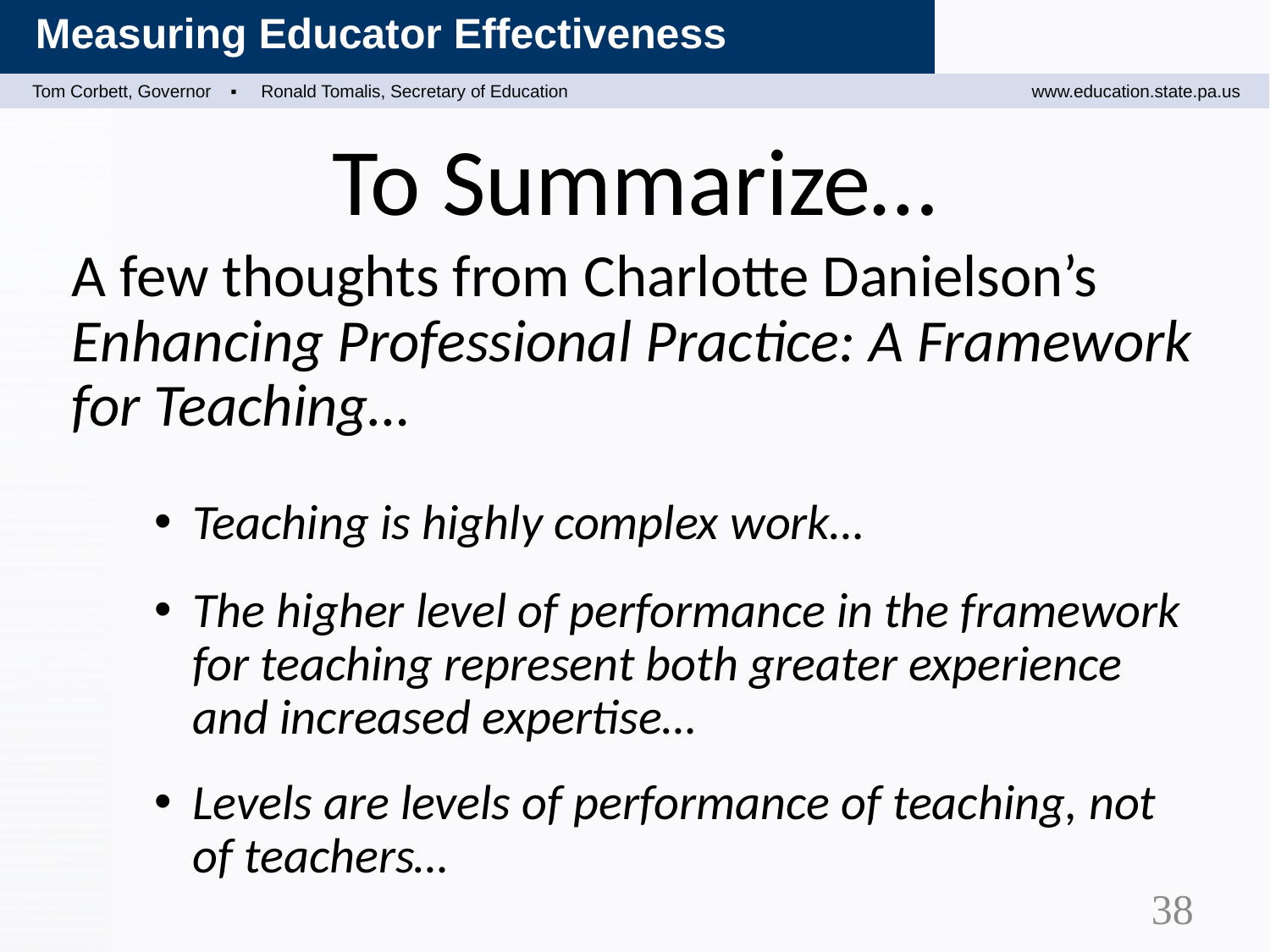

# To Summarize…
A few thoughts from Charlotte Danielson’s Enhancing Professional Practice: A Framework for Teaching…

Teaching is highly complex work…

The higher level of performance in the framework for teaching represent both greater experience and increased expertise…

Levels are levels of performance of teaching, not of teachers…
38